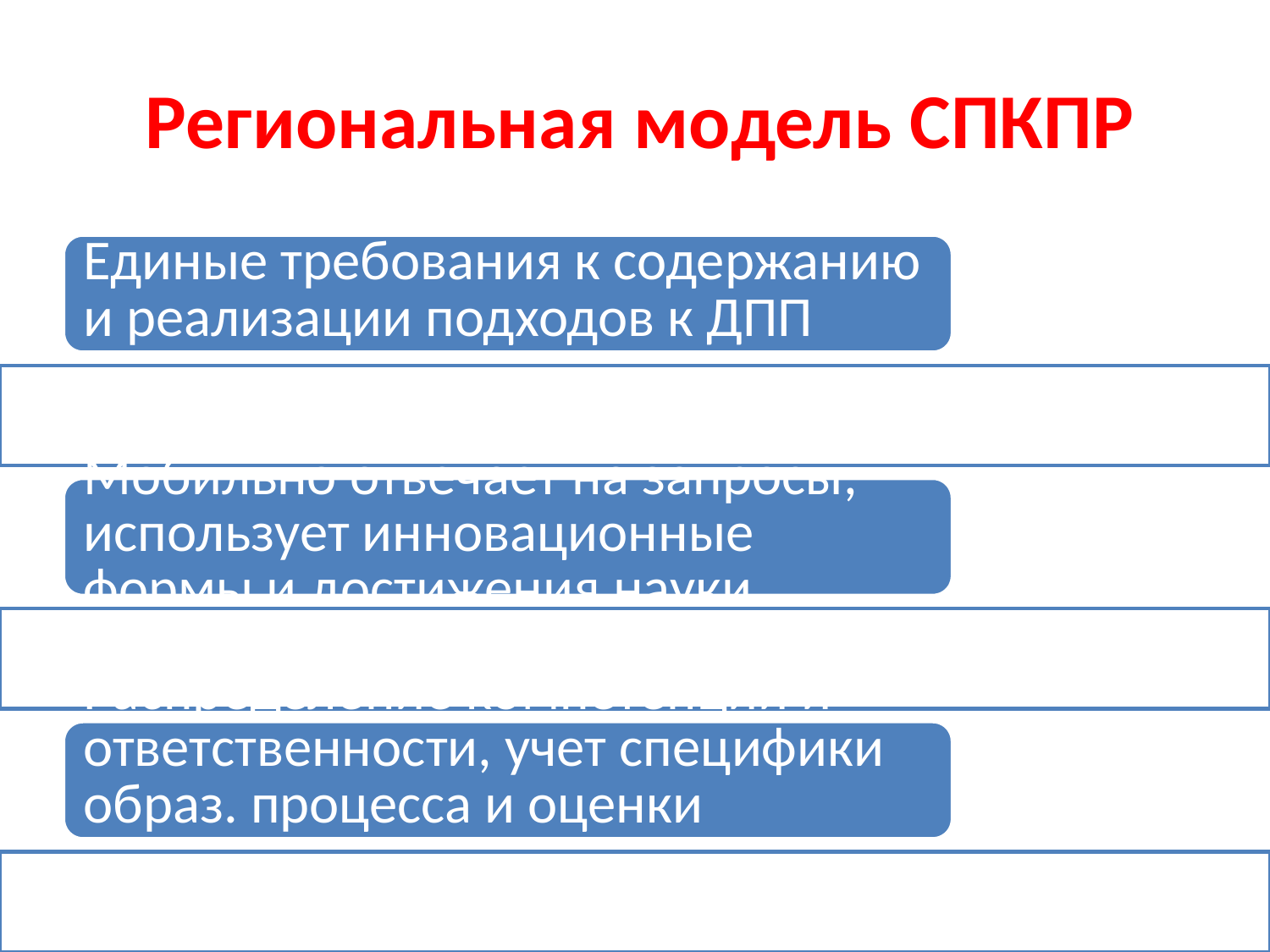

# Региональная модель СПКПР
Единые требования к содержанию и реализации подходов к ДПП
Мобильно отвечает на запросы, использует инновационные формы и достижения науки
Распределение компетенций и ответственности, учет специфики образ. процесса и оценки результатов